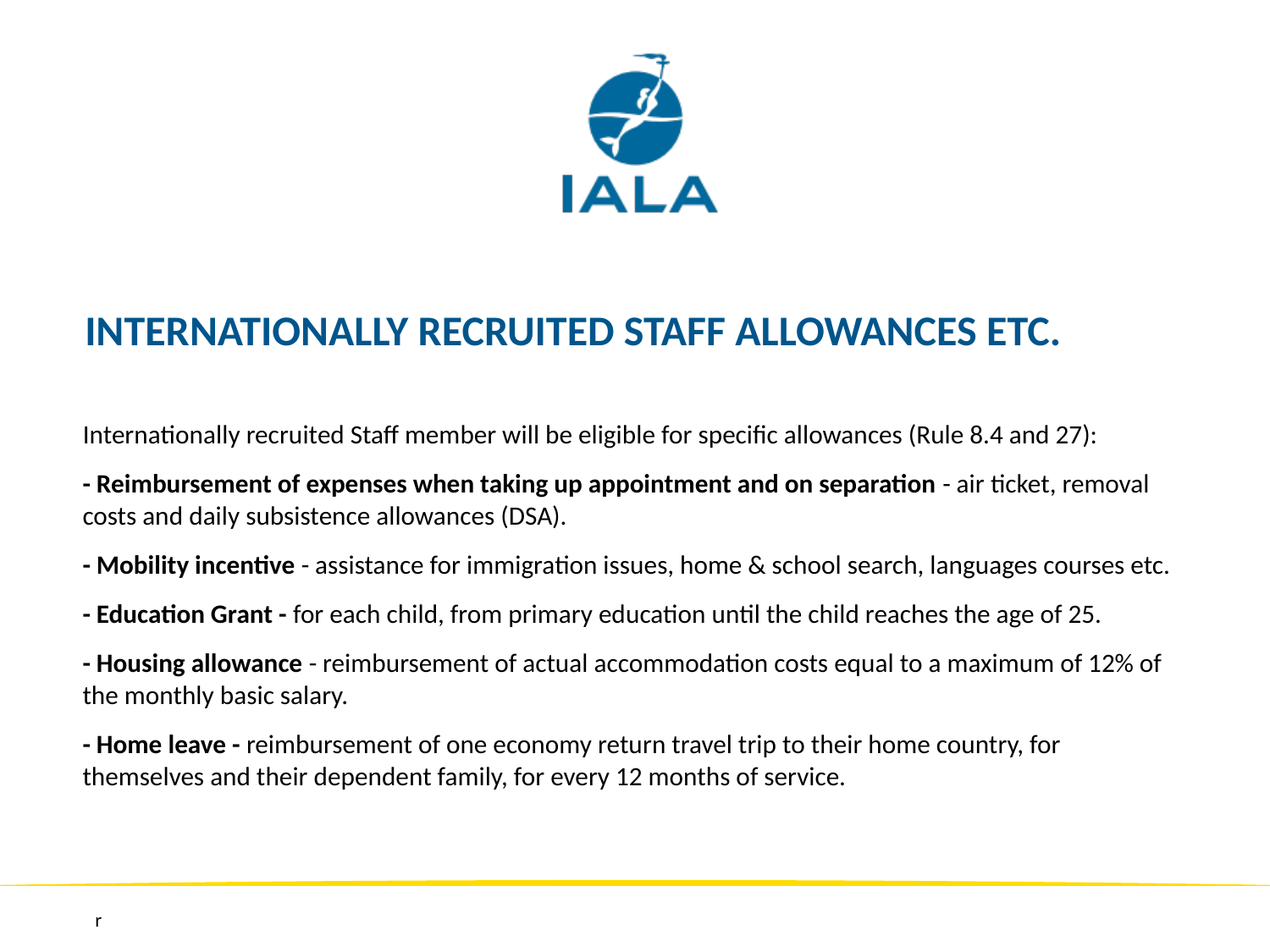

# internationally recruited staff allowances etc.

Internationally recruited Staff member will be eligible for specific allowances (Rule 8.4 and 27):
- Reimbursement of expenses when taking up appointment and on separation - air ticket, removal costs and daily subsistence allowances (DSA).
- Mobility incentive - assistance for immigration issues, home & school search, languages courses etc.
- Education Grant - for each child, from primary education until the child reaches the age of 25.
- Housing allowance - reimbursement of actual accommodation costs equal to a maximum of 12% of the monthly basic salary.
- Home leave - reimbursement of one economy return travel trip to their home country, for themselves and their dependent family, for every 12 months of service.

r